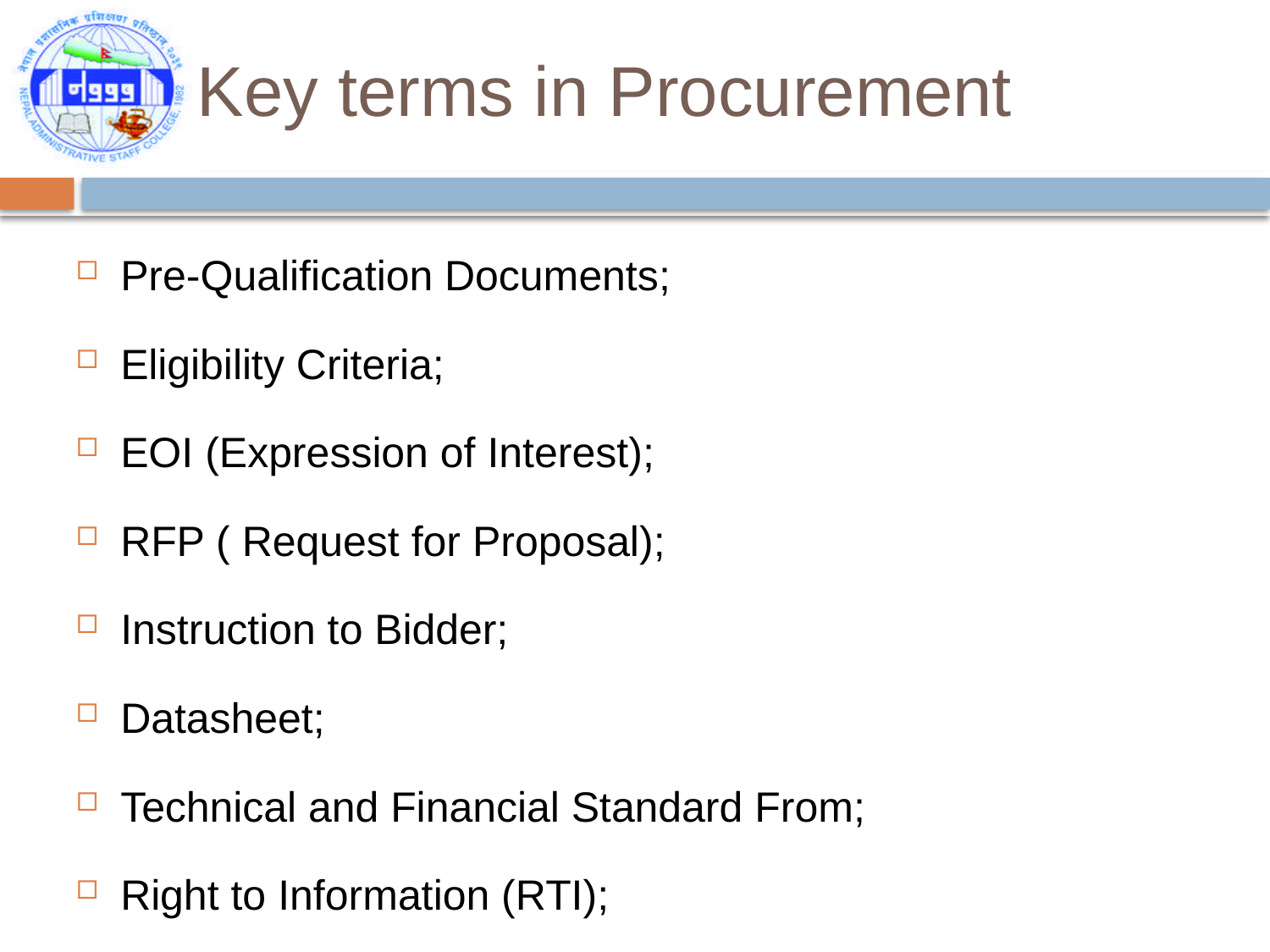

# Key terms in Procurement
Pre-Qualification Documents;
Eligibility Criteria;
EOI (Expression of Interest);
RFP ( Request for Proposal);
Instruction to Bidder;
Datasheet;
Technical and Financial Standard From;
Right to Information (RTI);